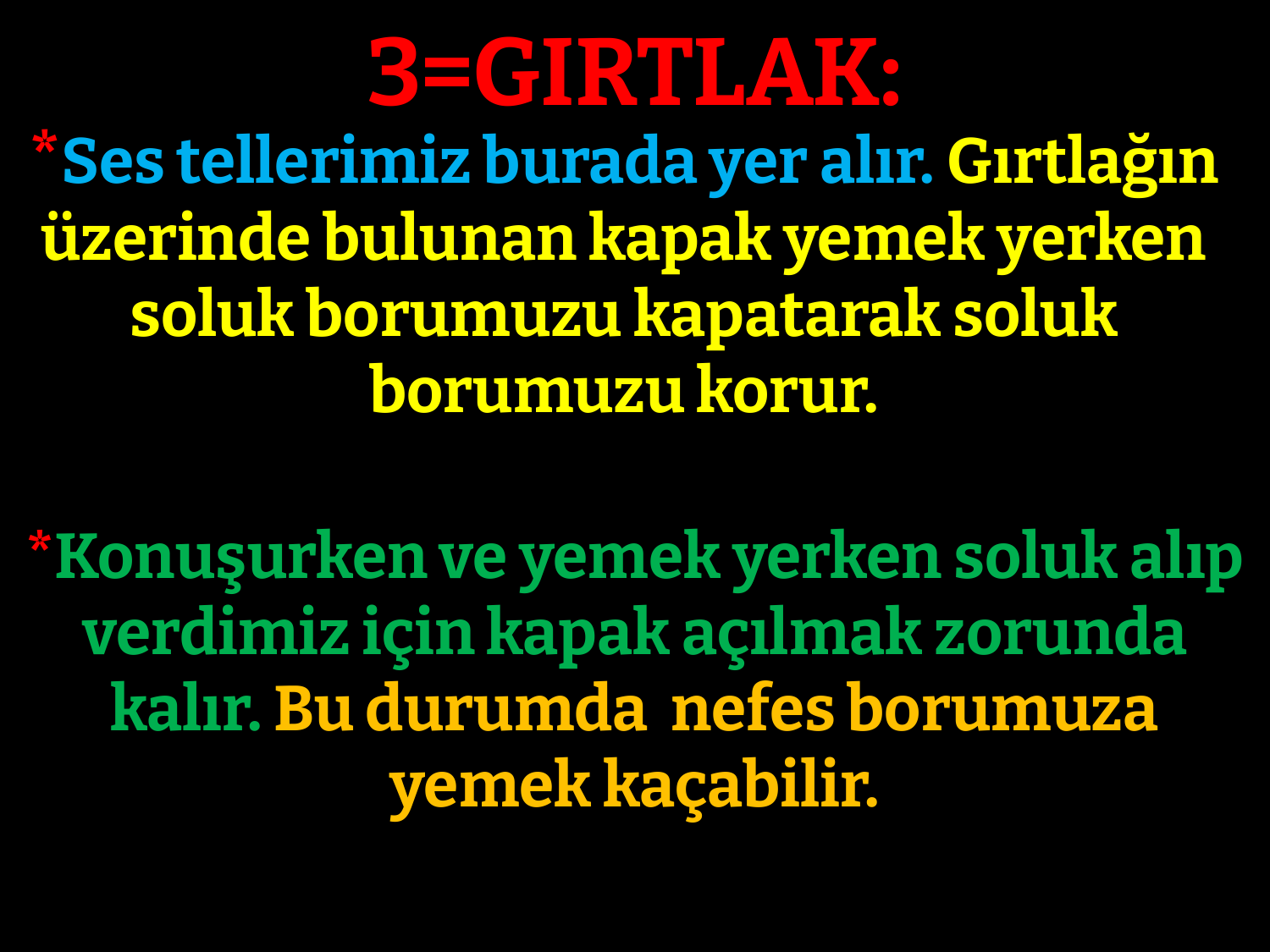

3=GIRTLAK:
*Ses tellerimiz burada yer alır. Gırtlağın üzerinde bulunan kapak yemek yerken soluk borumuzu kapatarak soluk borumuzu korur.
#
*Konuşurken ve yemek yerken soluk alıp verdimiz için kapak açılmak zorunda kalır. Bu durumda  nefes borumuza yemek kaçabilir.